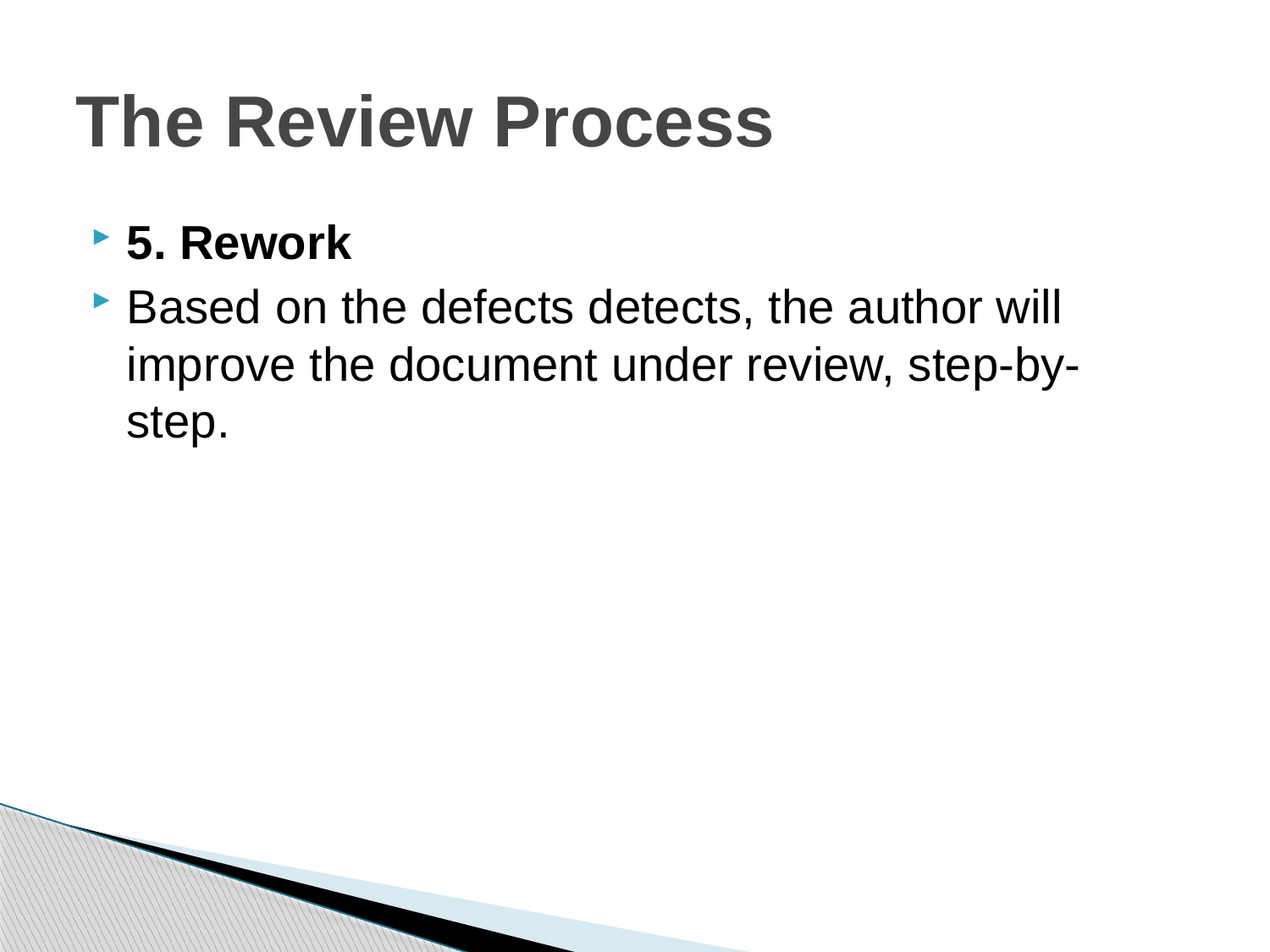

# The Review Process
5. Rework
Based on the defects detects, the author will improve the document under review, step-by-step.